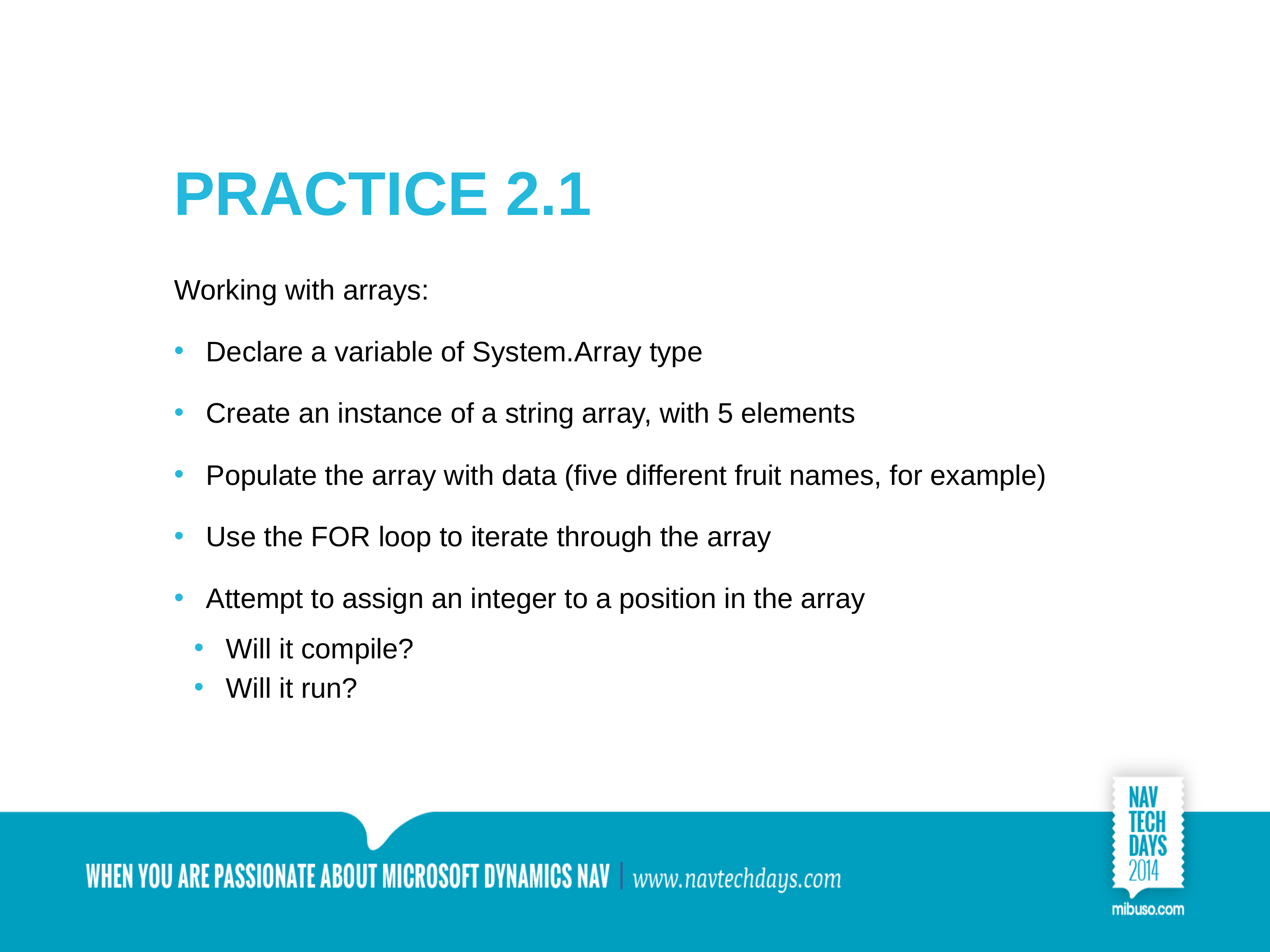

# Practice 2.1
Working with arrays:
Declare a variable of System.Array type
Create an instance of a string array, with 5 elements
Populate the array with data (five different fruit names, for example)
Use the FOR loop to iterate through the array
Attempt to assign an integer to a position in the array
Will it compile?
Will it run?